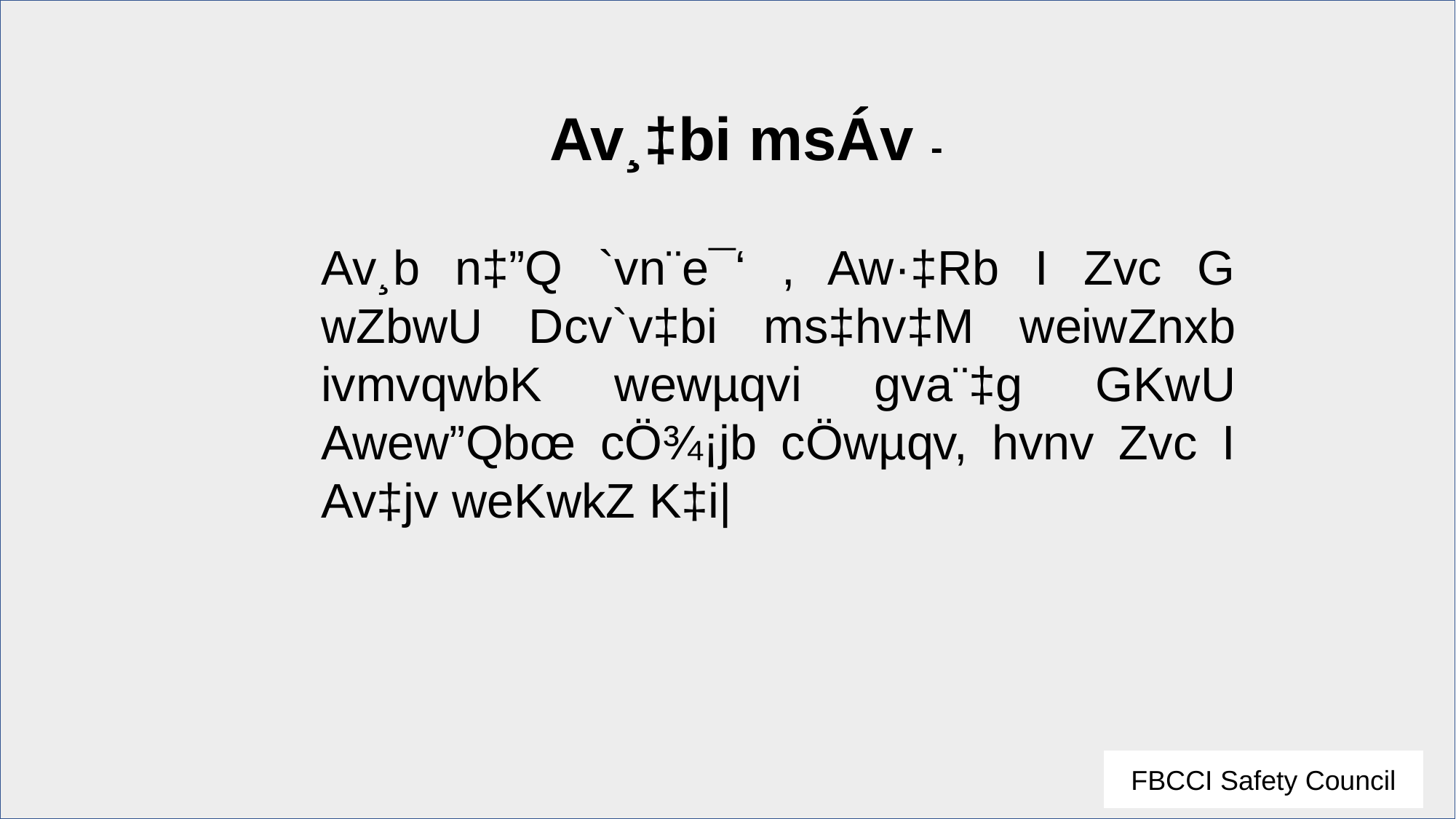

Av¸‡bi msÁv -
#
Av¸b n‡”Q `vn¨e¯‘ , Aw·‡Rb I Zvc G wZbwU Dcv`v‡bi ms‡hv‡M weiwZnxb ivmvqwbK wewµqvi gva¨‡g GKwU Awew”Qbœ cÖ¾¡jb cÖwµqv, hvnv Zvc I Av‡jv weKwkZ K‡i|

FBCCI Safety Council